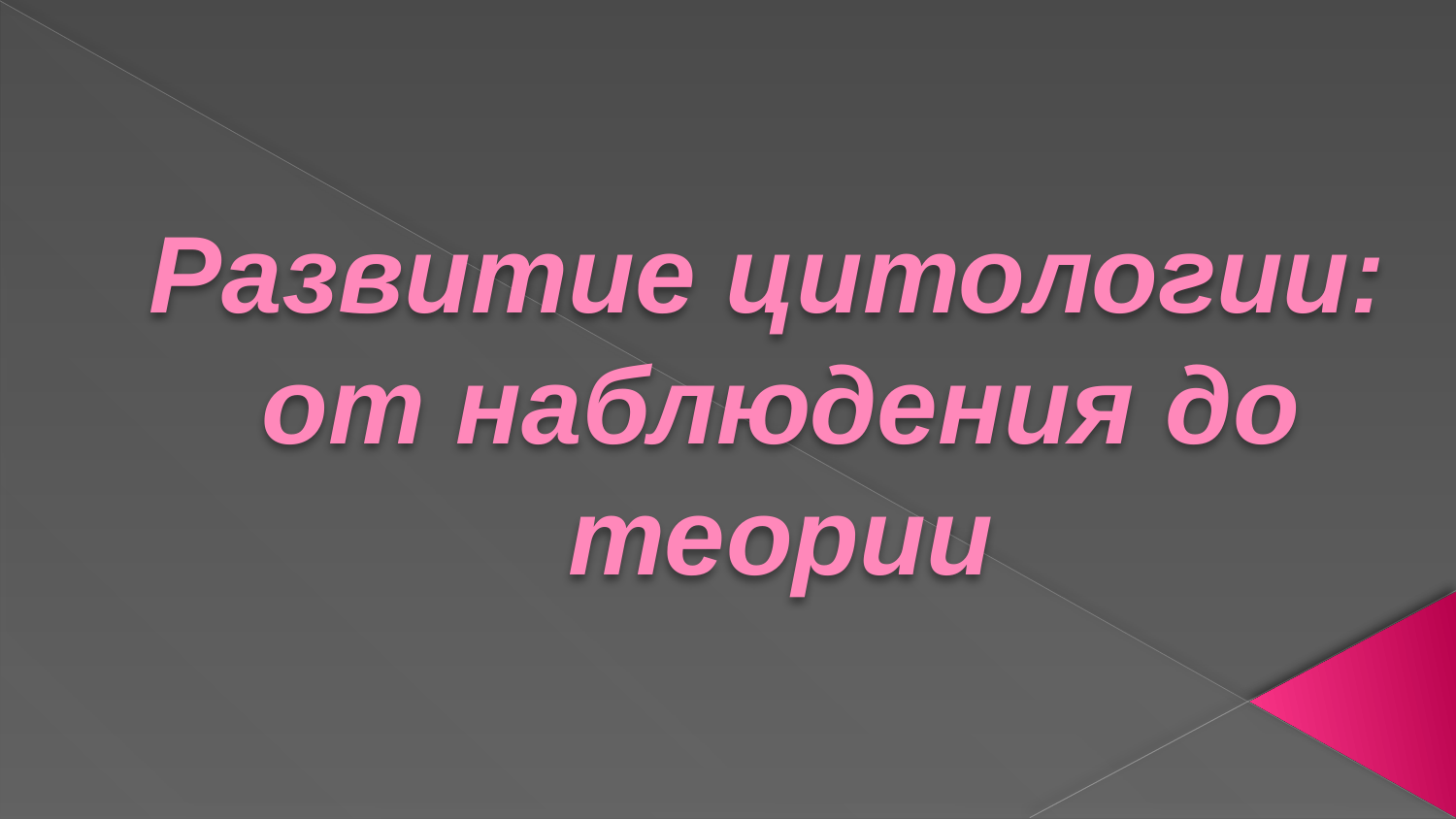

# Развитие цитологии: от наблюдения до теории